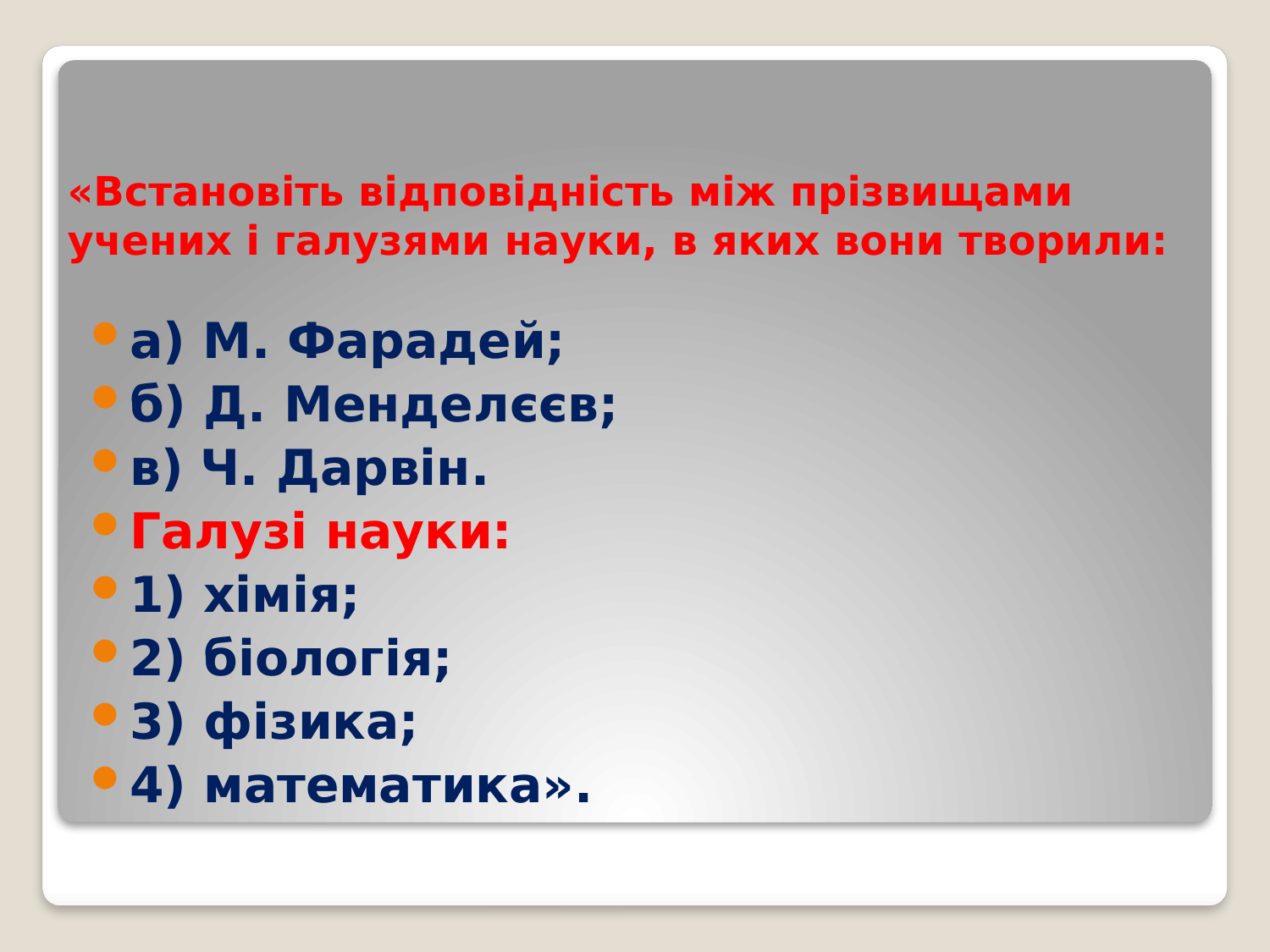

# «Встановіть відповідність між прізвищами учених і галузями науки, в яких вони творили:
а) М. Фарадей;
б) Д. Менделєєв;
в) Ч. Дарвін.
Галузі науки:
1) хімія;
2) біологія;
3) фізика;
4) математика».